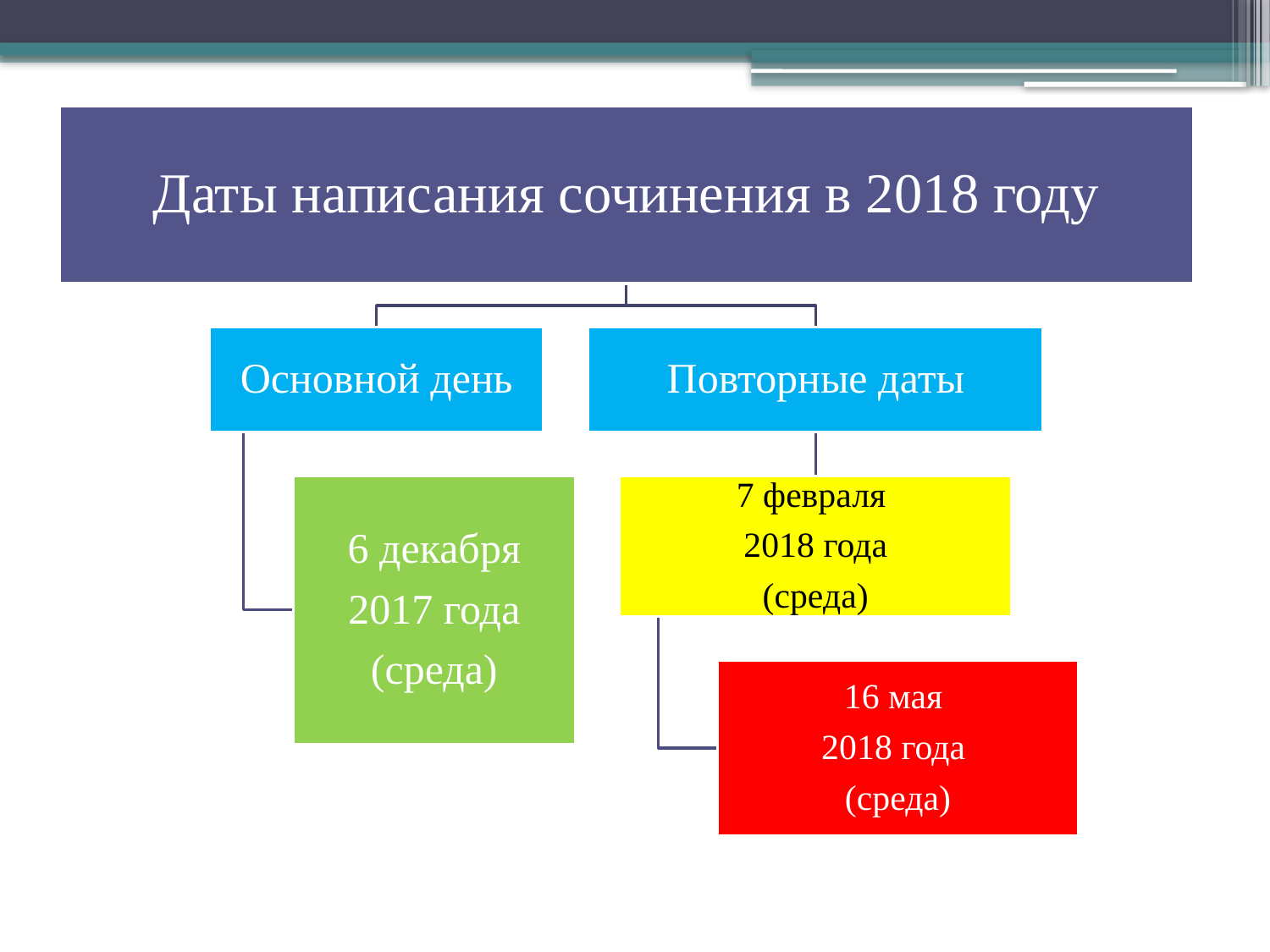

Даты написания сочинения в 2018 году
Основной день
6 декабря
2017 года
(среда)
Повторные даты
7 февраля
2018 года
(среда)
16 мая
2018 года
(среда)